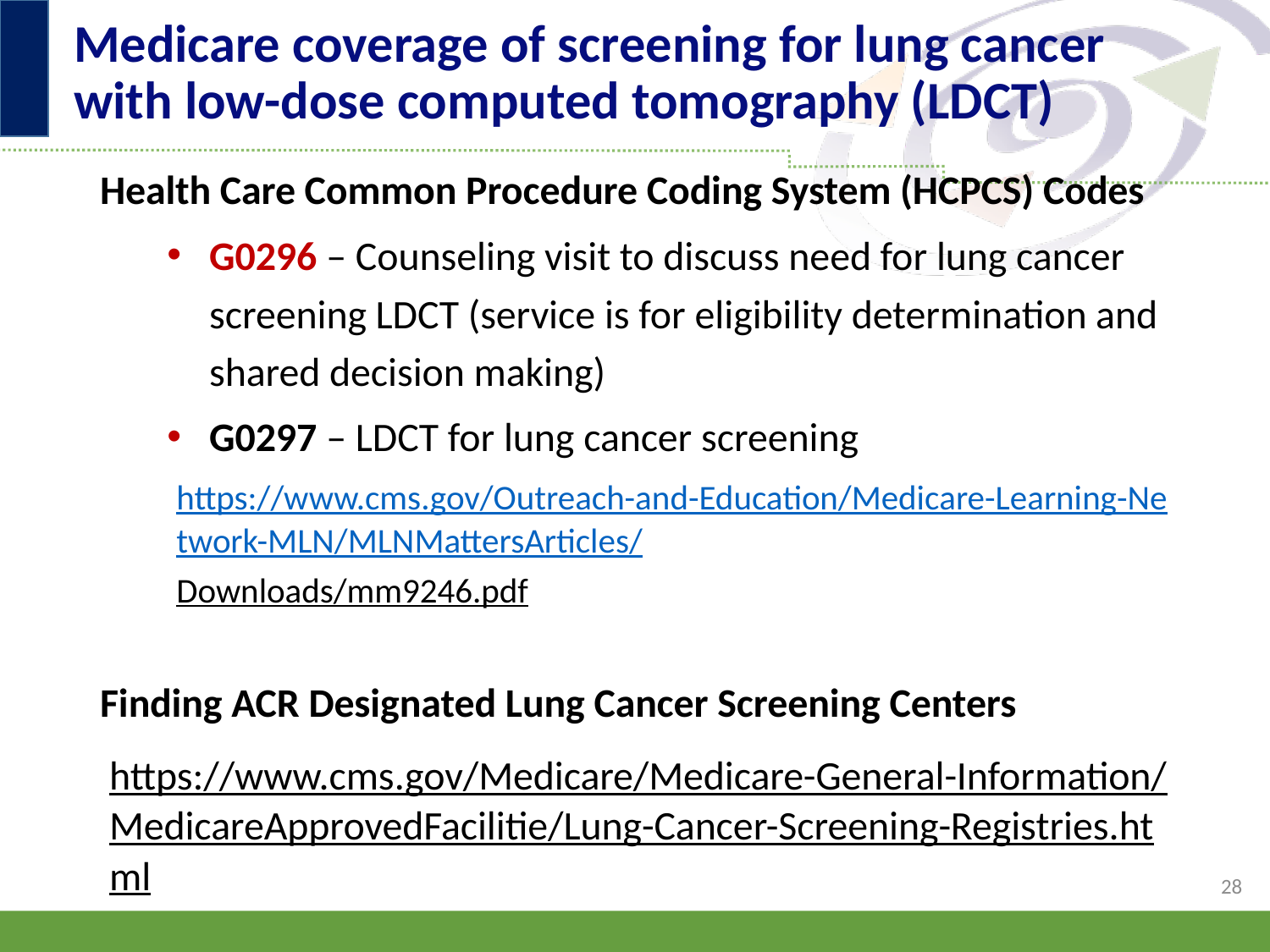

# Medicare coverage of screening for lung cancer with low-dose computed tomography (LDCT)
Health Care Common Procedure Coding System (HCPCS) Codes
G0296 – Counseling visit to discuss need for lung cancer screening LDCT (service is for eligibility determination and shared decision making)
G0297 – LDCT for lung cancer screening
https://www.cms.gov/Outreach-and-Education/Medicare-Learning-Network-MLN/MLNMattersArticles/
Downloads/mm9246.pdf

Finding ACR Designated Lung Cancer Screening Centers
https://www.cms.gov/Medicare/Medicare-General-Information/MedicareApprovedFacilitie/Lung-Cancer-Screening-Registries.html
28